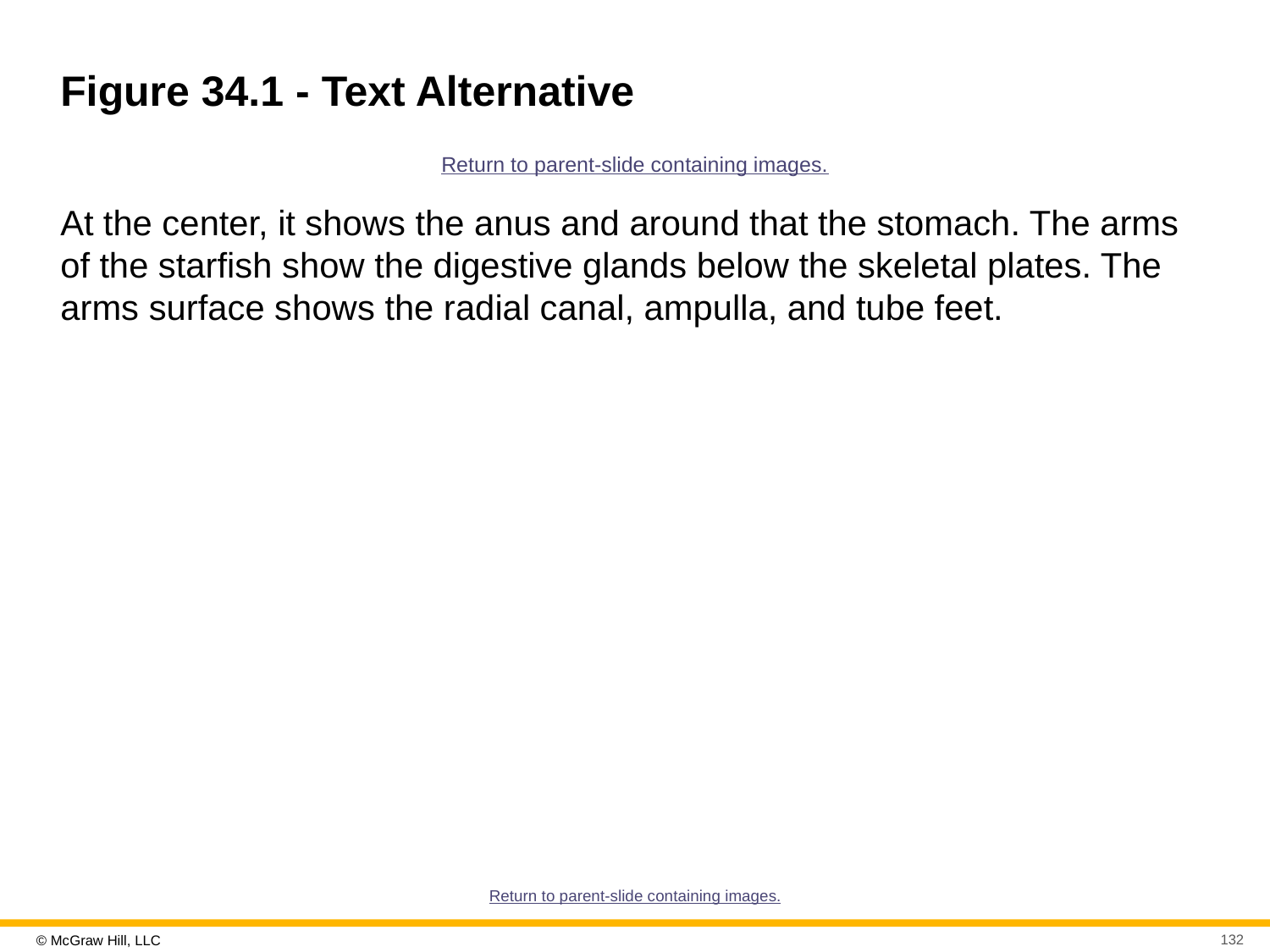

# Figure 34.1 - Text Alternative
Return to parent-slide containing images.
At the center, it shows the anus and around that the stomach. The arms of the starfish show the digestive glands below the skeletal plates. The arms surface shows the radial canal, ampulla, and tube feet.
Return to parent-slide containing images.
132